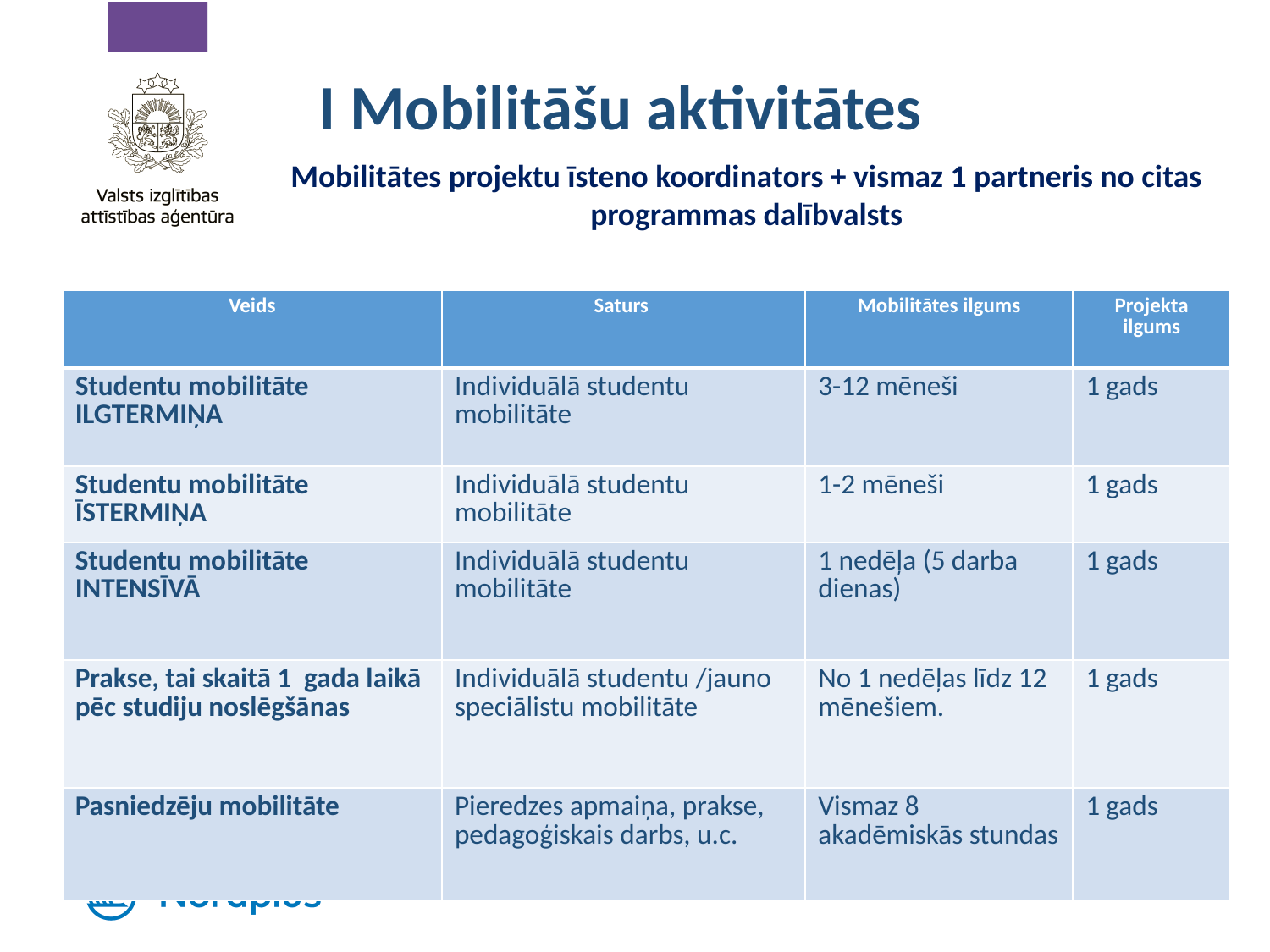

# I Mobilitāšu aktivitātes
Mobilitātes projektu īsteno koordinators + vismaz 1 partneris no citas programmas dalībvalsts
| Veids | Saturs | Mobilitātes ilgums | Projekta ilgums |
| --- | --- | --- | --- |
| Studentu mobilitāte ILGTERMIŅA | Individuālā studentu mobilitāte | 3-12 mēneši | 1 gads |
| Studentu mobilitāte ĪSTERMIŅA | Individuālā studentu mobilitāte | 1-2 mēneši | 1 gads |
| Studentu mobilitāte INTENSĪVĀ | Individuālā studentu mobilitāte | 1 nedēļa (5 darba dienas) | 1 gads |
| Prakse, tai skaitā 1 gada laikā pēc studiju noslēgšānas | Individuālā studentu /jauno speciālistu mobilitāte | No 1 nedēļas līdz 12 mēnešiem. | 1 gads |
| Pasniedzēju mobilitāte | Pieredzes apmaiņa, prakse, pedagoģiskais darbs, u.c. | Vismaz 8 akadēmiskās stundas | 1 gads |